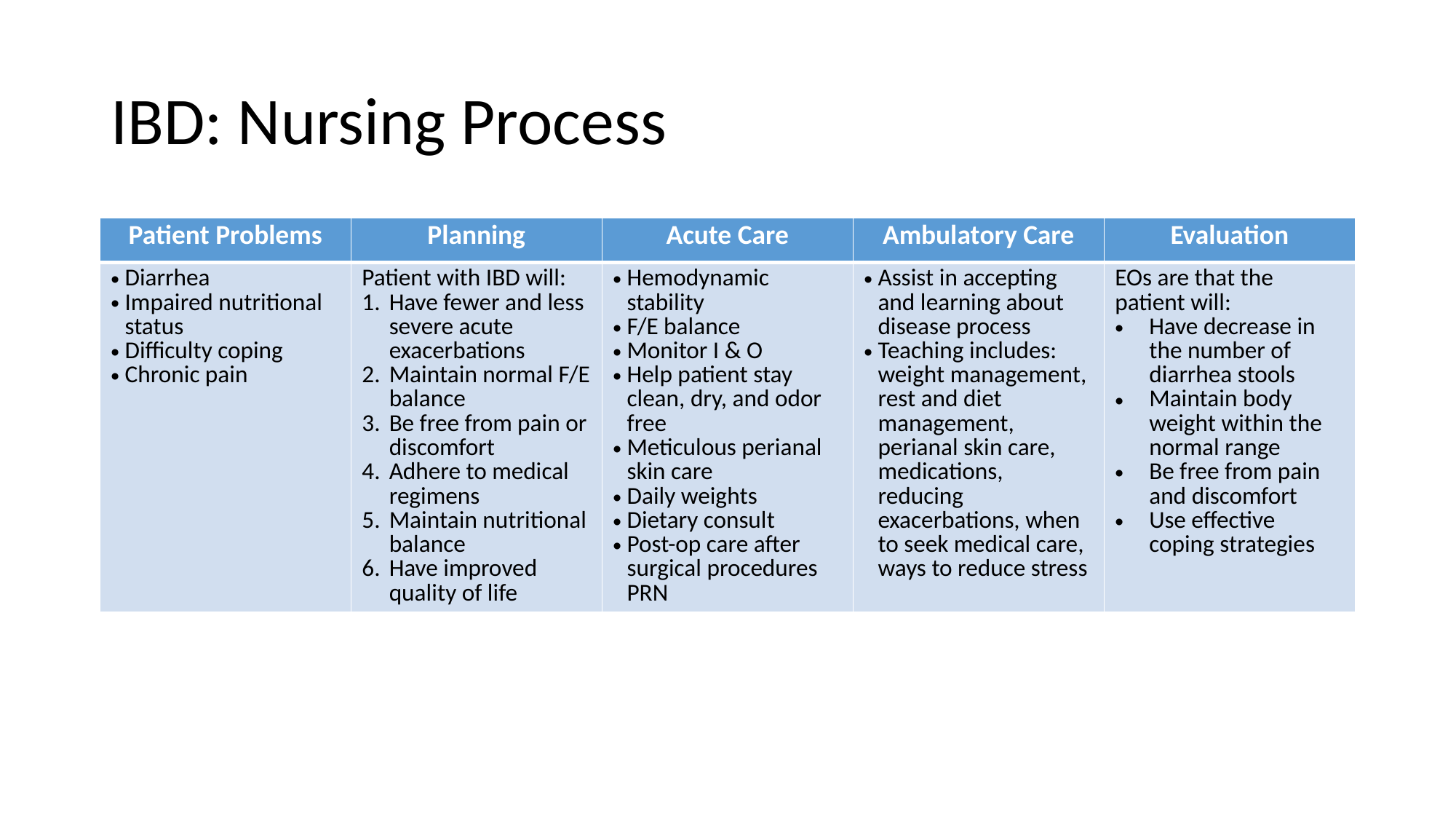

# IBD: Nursing Process
| Patient Problems | Planning | Acute Care | Ambulatory Care | Evaluation |
| --- | --- | --- | --- | --- |
| Diarrhea Impaired nutritional status Difficulty coping Chronic pain | Patient with IBD will: Have fewer and less severe acute exacerbations Maintain normal F/E balance Be free from pain or discomfort Adhere to medical regimens Maintain nutritional balance Have improved quality of life | Hemodynamic stability F/E balance Monitor I & O Help patient stay clean, dry, and odor free Meticulous perianal skin care Daily weights Dietary consult Post-op care after surgical procedures PRN | Assist in accepting and learning about disease process Teaching includes: weight management, rest and diet management, perianal skin care, medications, reducing exacerbations, when to seek medical care, ways to reduce stress | EOs are that the patient will: Have decrease in the number of diarrhea stools Maintain body weight within the normal range Be free from pain and discomfort Use effective coping strategies |